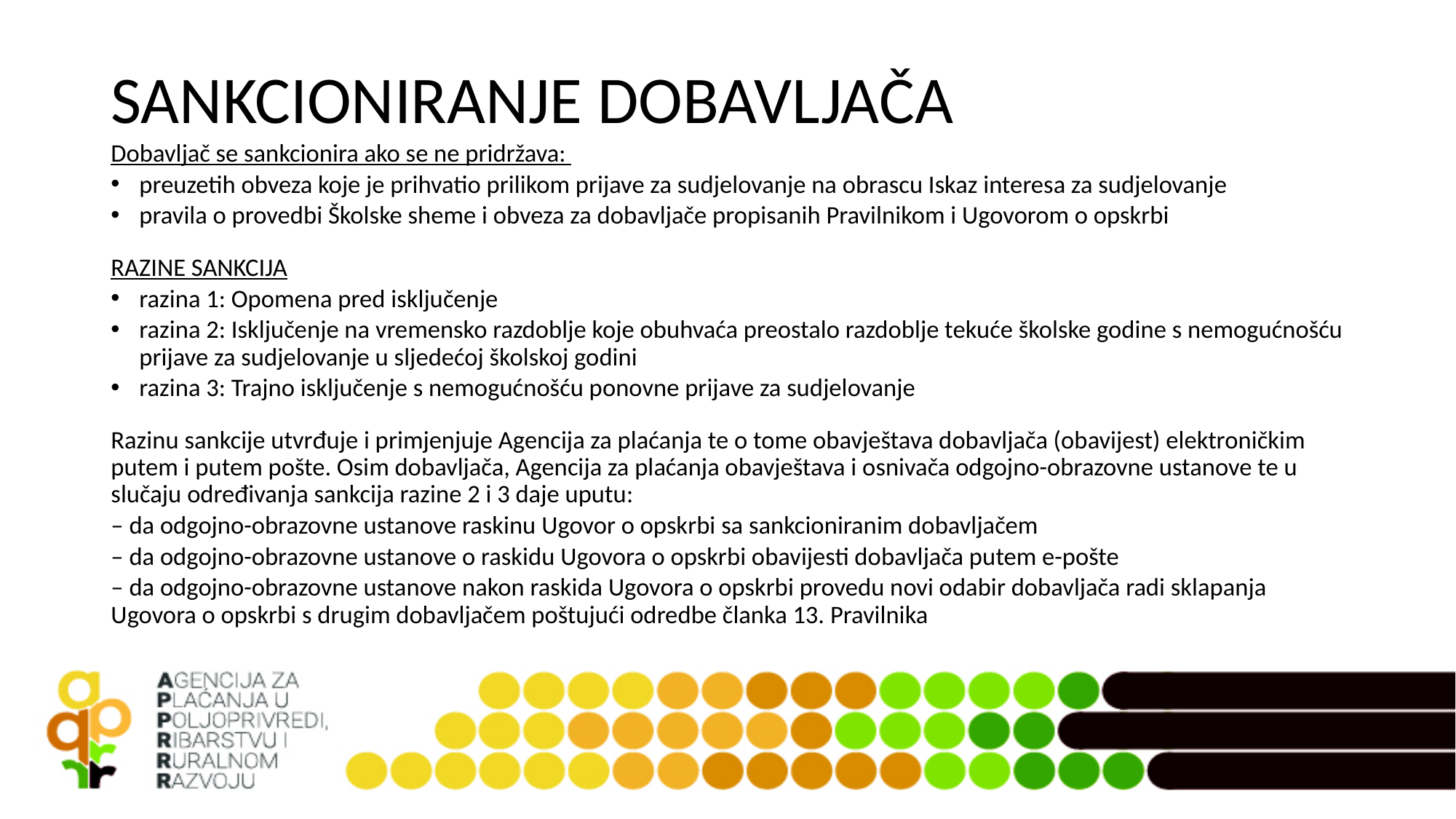

# SANKCIONIRANJE DOBAVLJAČA
Dobavljač se sankcionira ako se ne pridržava:
preuzetih obveza koje je prihvatio prilikom prijave za sudjelovanje na obrascu Iskaz interesa za sudjelovanje
pravila o provedbi Školske sheme i obveza za dobavljače propisanih Pravilnikom i Ugovorom o opskrbi

RAZINE SANKCIJA
razina 1: Opomena pred isključenje
razina 2: Isključenje na vremensko razdoblje koje obuhvaća preostalo razdoblje tekuće školske godine s nemogućnošću prijave za sudjelovanje u sljedećoj školskoj godini
razina 3: Trajno isključenje s nemogućnošću ponovne prijave za sudjelovanje

Razinu sankcije utvrđuje i primjenjuje Agencija za plaćanja te o tome obavještava dobavljača (obavijest) elektroničkim putem i putem pošte. Osim dobavljača, Agencija za plaćanja obavještava i osnivača odgojno-obrazovne ustanove te u slučaju određivanja sankcija razine 2 i 3 daje uputu:
– da odgojno-obrazovne ustanove raskinu Ugovor o opskrbi sa sankcioniranim dobavljačem
– da odgojno-obrazovne ustanove o raskidu Ugovora o opskrbi obavijesti dobavljača putem e-pošte
– da odgojno-obrazovne ustanove nakon raskida Ugovora o opskrbi provedu novi odabir dobavljača radi sklapanja Ugovora o opskrbi s drugim dobavljačem poštujući odredbe članka 13. Pravilnika